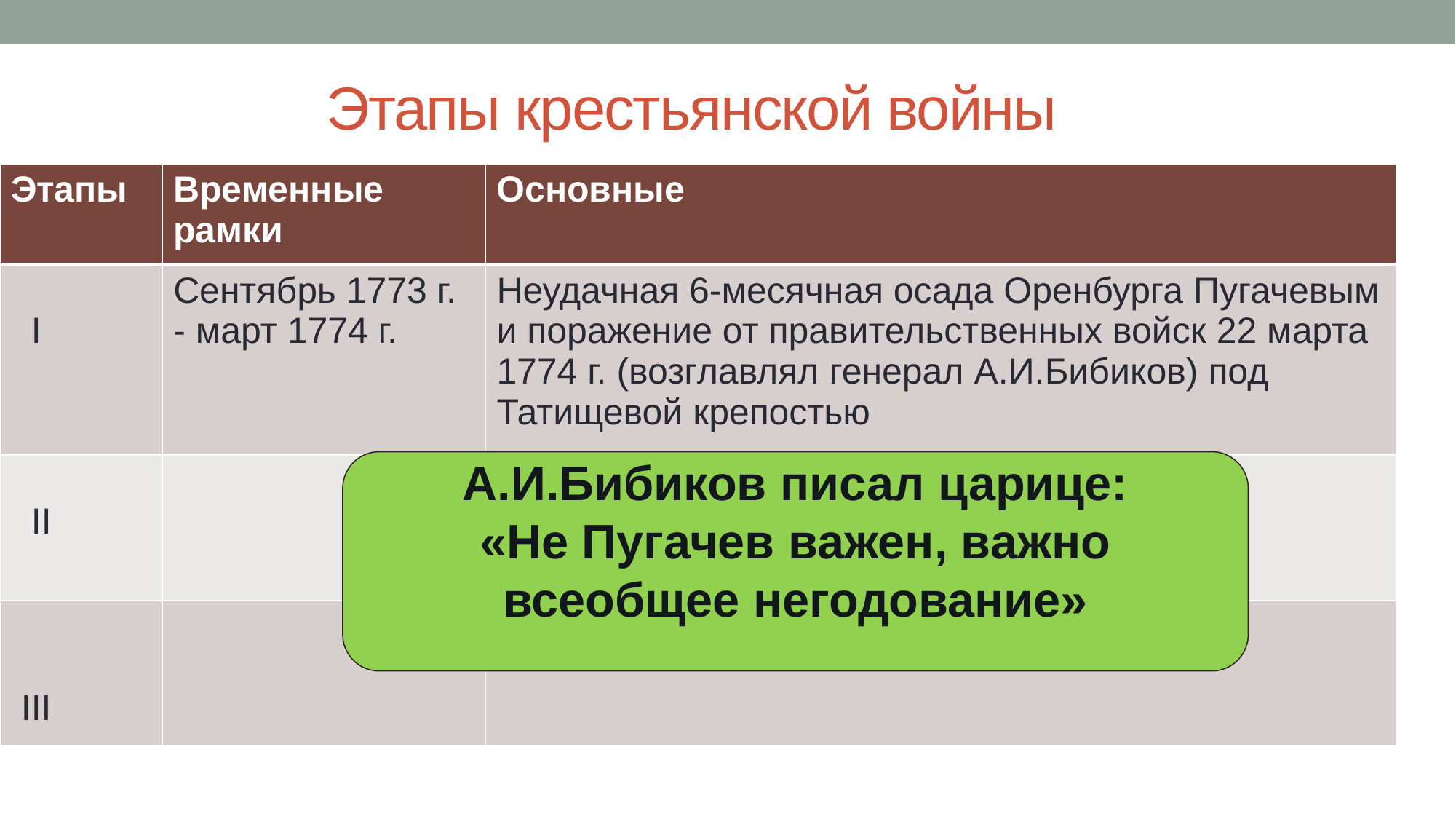

Этапы крестьянской войны
| Этапы | Временные рамки | Основные |
| --- | --- | --- |
| I | Сентябрь 1773 г. - март 1774 г. | Неудачная 6-месячная осада Оренбурга Пугачевым и поражение от правительственных войск 22 марта 1774 г. (возглавлял генерал А.И.Бибиков) под Татищевой крепостью |
| II |  |  |
| III |  |  |
А.И.Бибиков писал царице:
 «Не Пугачев важен, важно
всеобщее негодование»